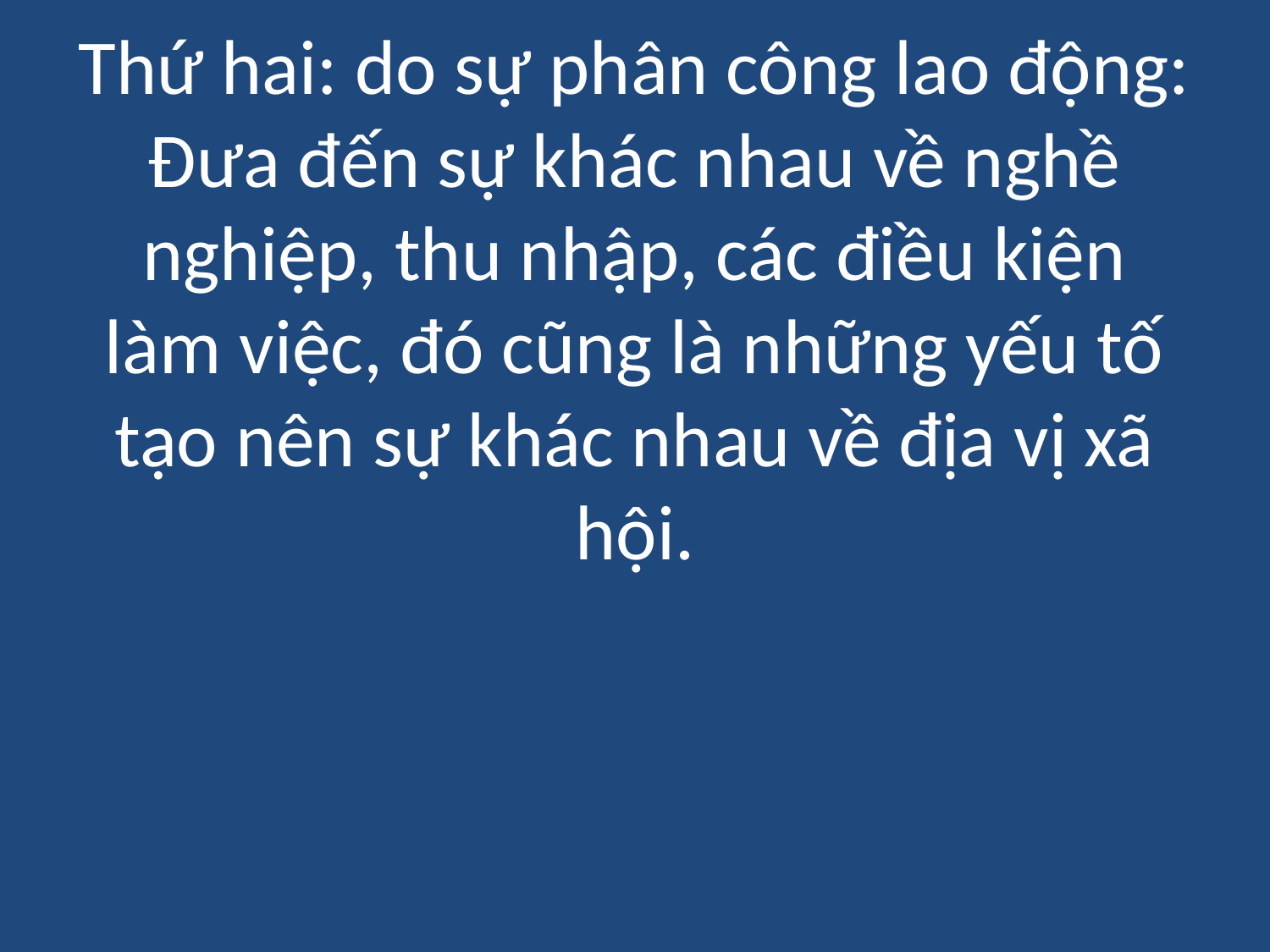

# Thứ hai: do sự phân công lao động: Đưa đến sự khác nhau về nghề nghiệp, thu nhập, các điều kiện làm việc, đó cũng là những yếu tố tạo nên sự khác nhau về địa vị xã hội.